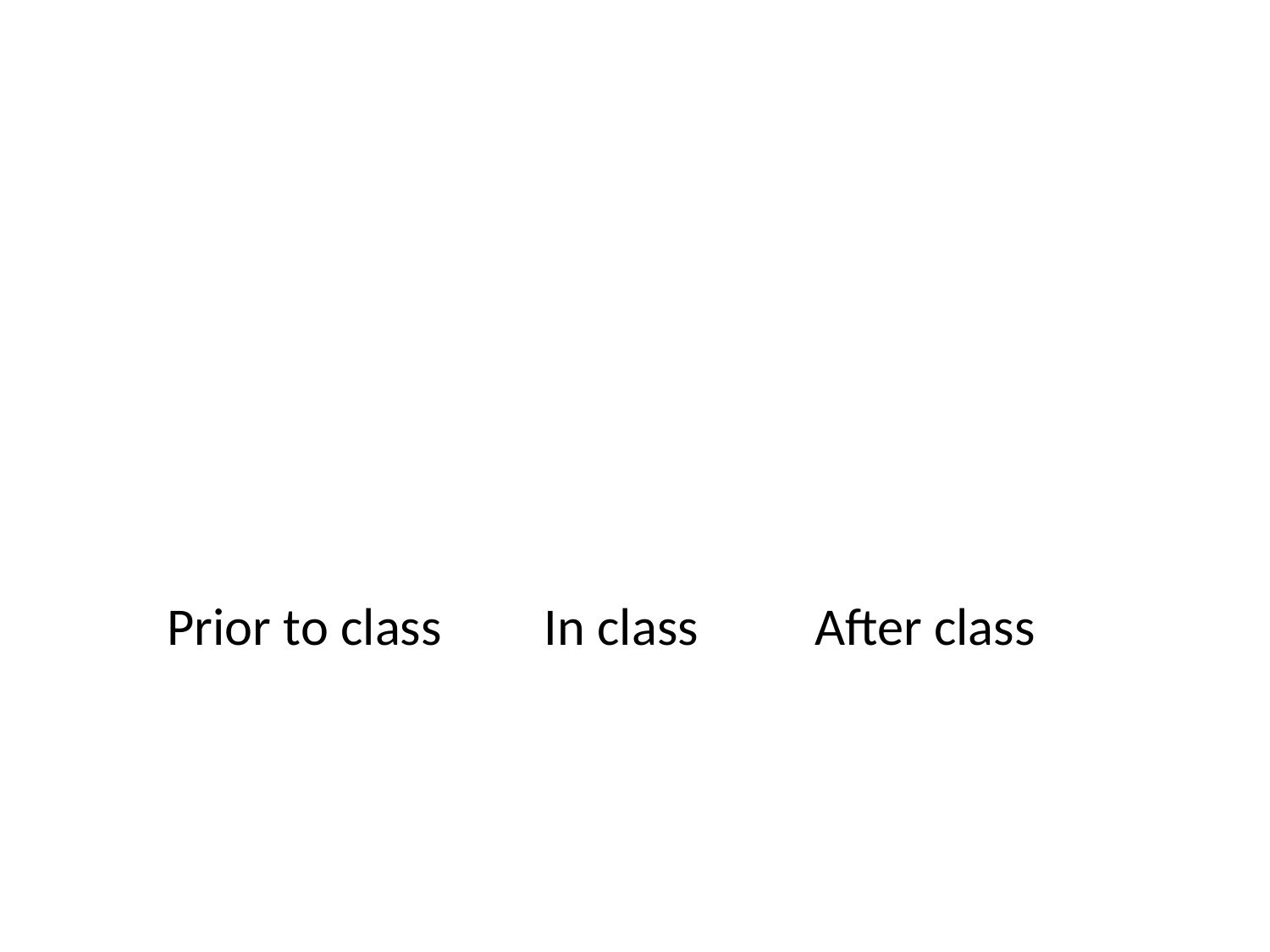

Prior to class
In class
After class